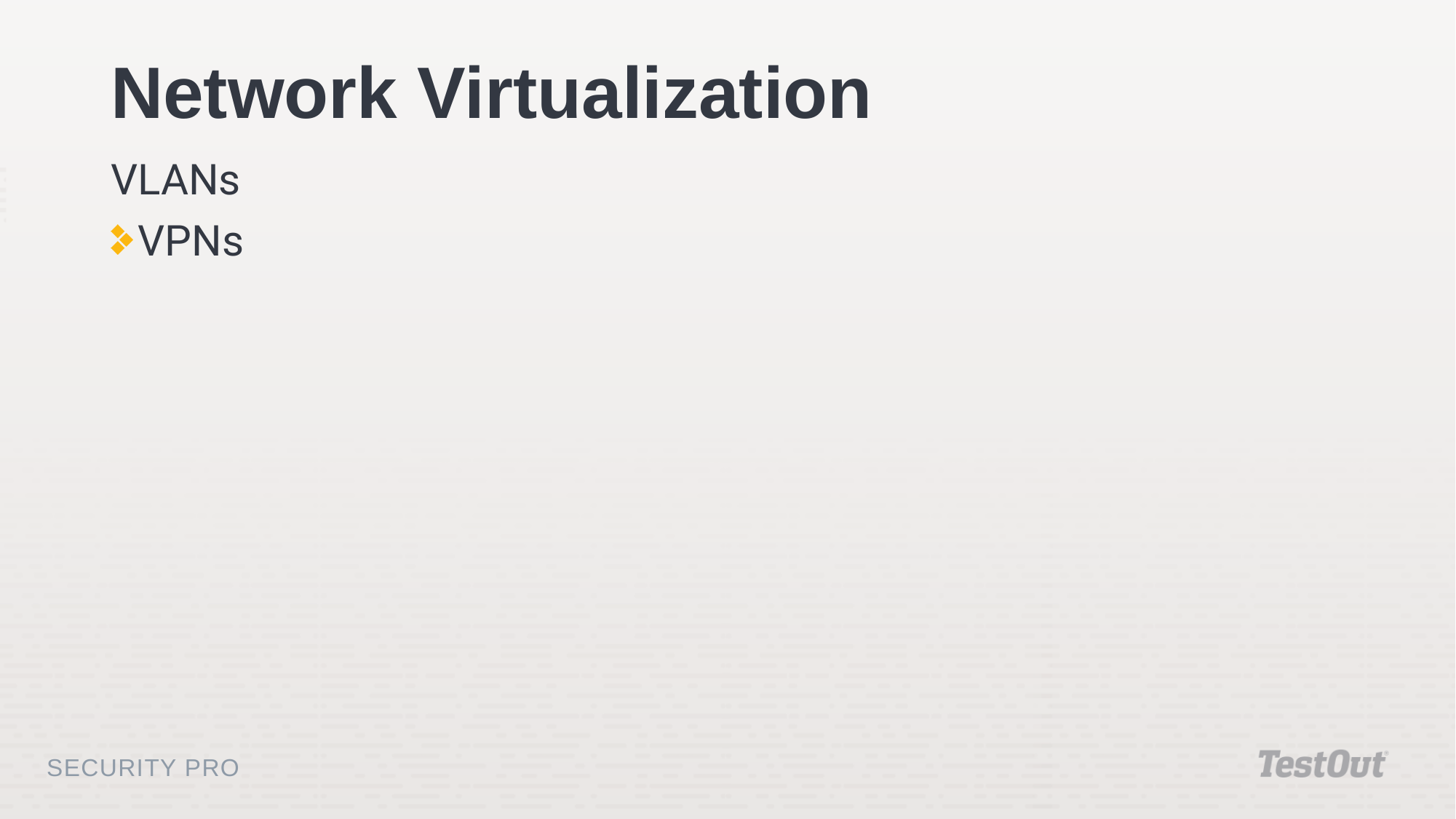

# Network Virtualization
VLANs
VPNs
Security Pro